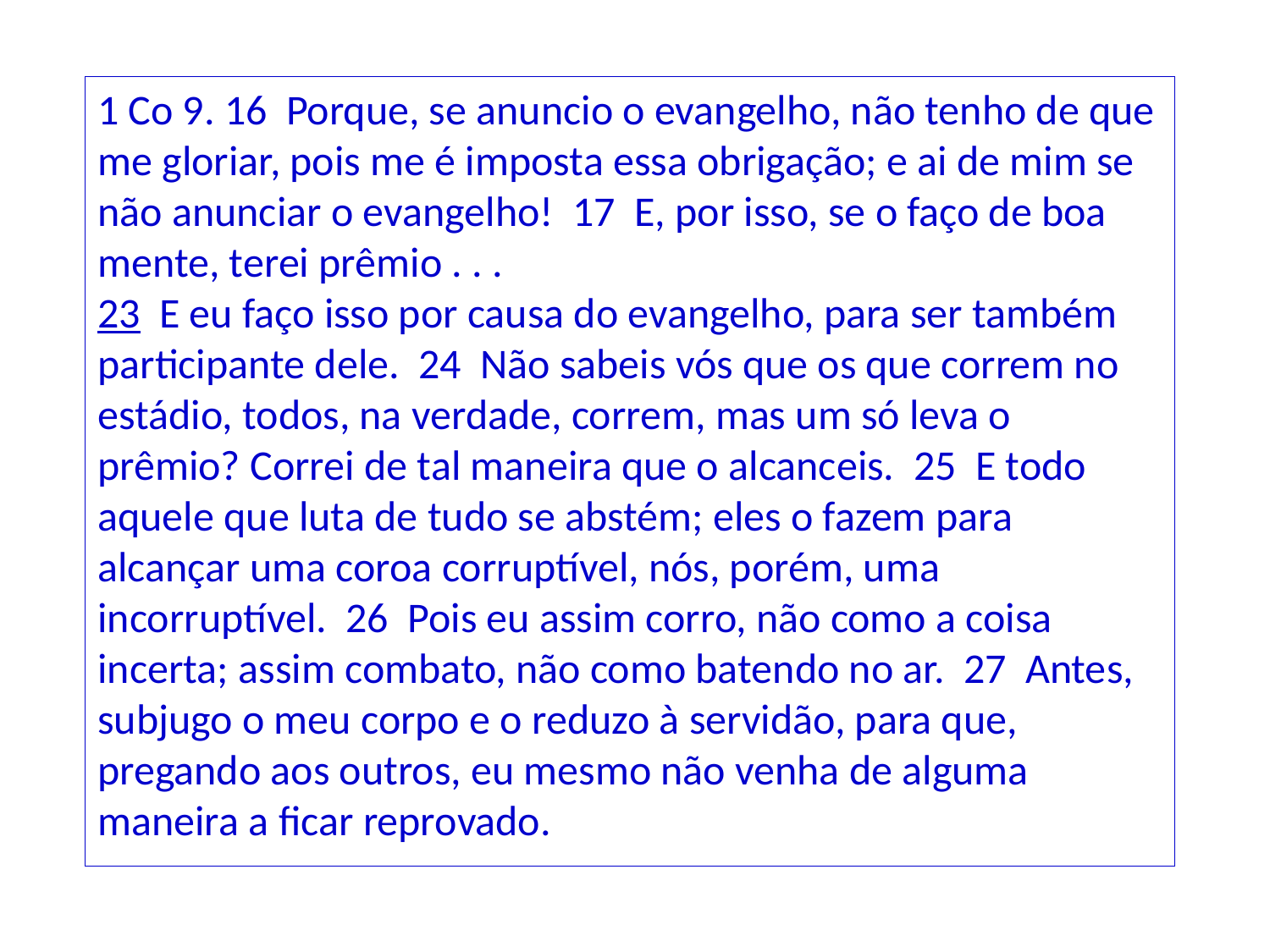

1 Co 9. 16  Porque, se anuncio o evangelho, não tenho de que me gloriar, pois me é imposta essa obrigação; e ai de mim se não anunciar o evangelho!  17  E, por isso, se o faço de boa mente, terei prêmio . . .
23  E eu faço isso por causa do evangelho, para ser também participante dele.  24  Não sabeis vós que os que correm no estádio, todos, na verdade, correm, mas um só leva o prêmio? Correi de tal maneira que o alcanceis.  25  E todo aquele que luta de tudo se abstém; eles o fazem para alcançar uma coroa corruptível, nós, porém, uma incorruptível.  26  Pois eu assim corro, não como a coisa incerta; assim combato, não como batendo no ar.  27  Antes, subjugo o meu corpo e o reduzo à servidão, para que, pregando aos outros, eu mesmo não venha de alguma maneira a ficar reprovado.